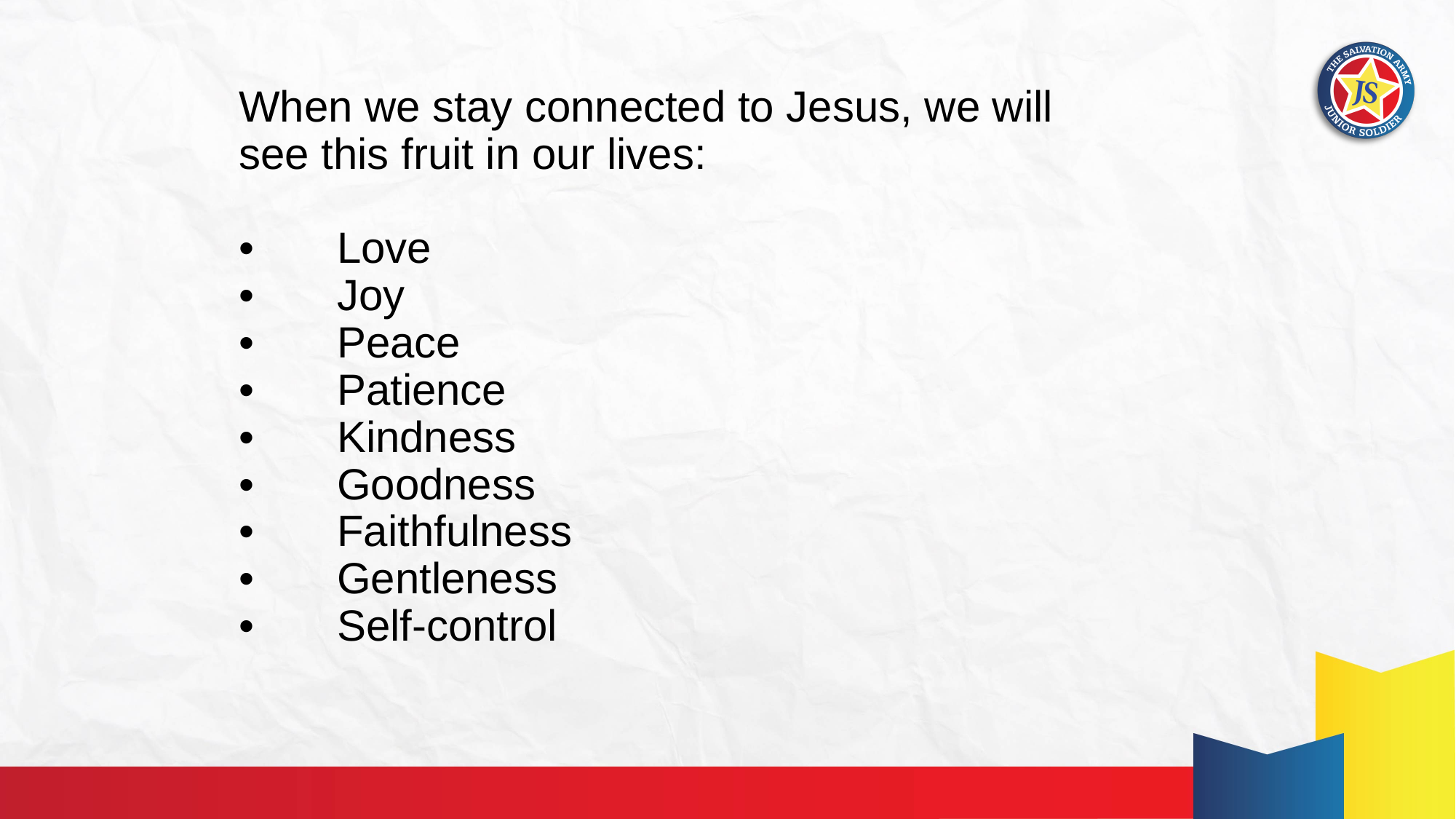

# When we stay connected to Jesus, we will see this fruit in our lives: •	Love •	Joy •	Peace •	Patience •	Kindness •	Goodness •	Faithfulness •	Gentleness •	Self-control